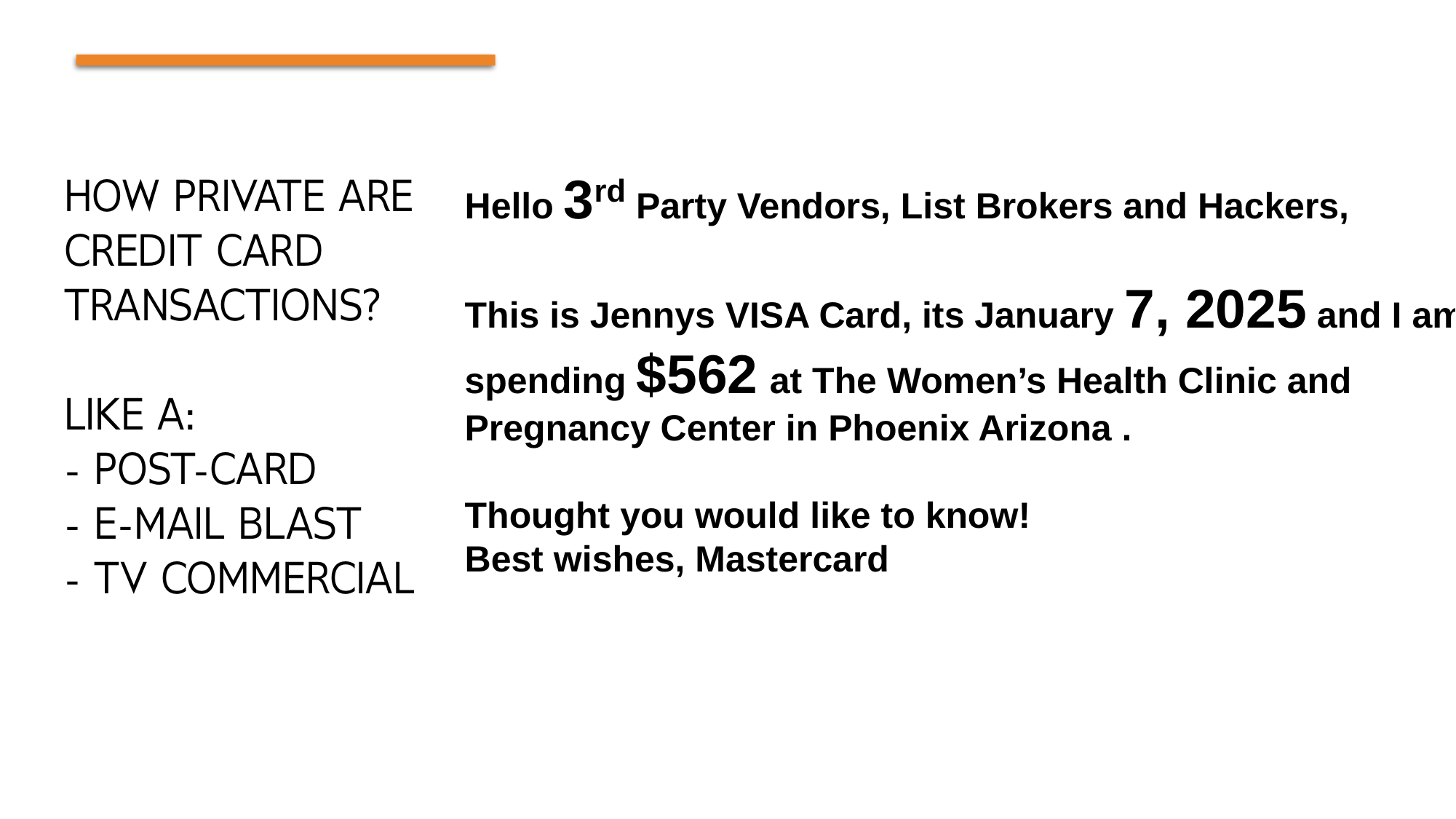

# How Private Are Credit Card Transactions? Like a: - post-card - E-Mail Blast - TV Commercial
Hello 3rd Party Vendors, List Brokers and Hackers,

This is Jennys VISA Card, its January 7, 2025 and I am
spending $562 at The Women’s Health Clinic and
Pregnancy Center in Phoenix Arizona .

Thought you would like to know!
Best wishes, Mastercard